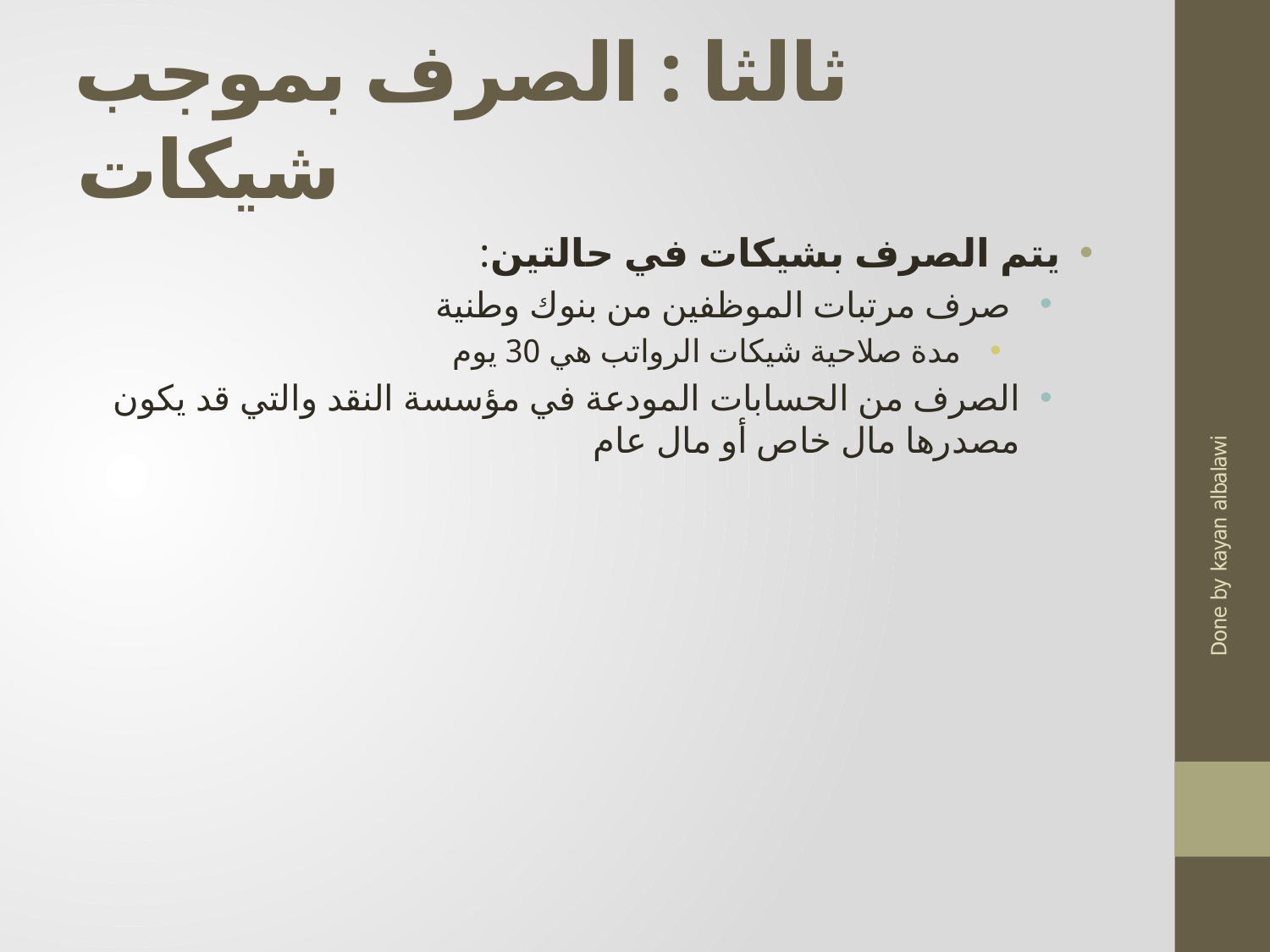

# ثالثا : الصرف بموجب شيكات
يتم الصرف بشيكات في حالتين:
 صرف مرتبات الموظفين من بنوك وطنية
 مدة صلاحية شيكات الرواتب هي 30 يوم
الصرف من الحسابات المودعة في مؤسسة النقد والتي قد يكون مصدرها مال خاص أو مال عام
Done by kayan albalawi